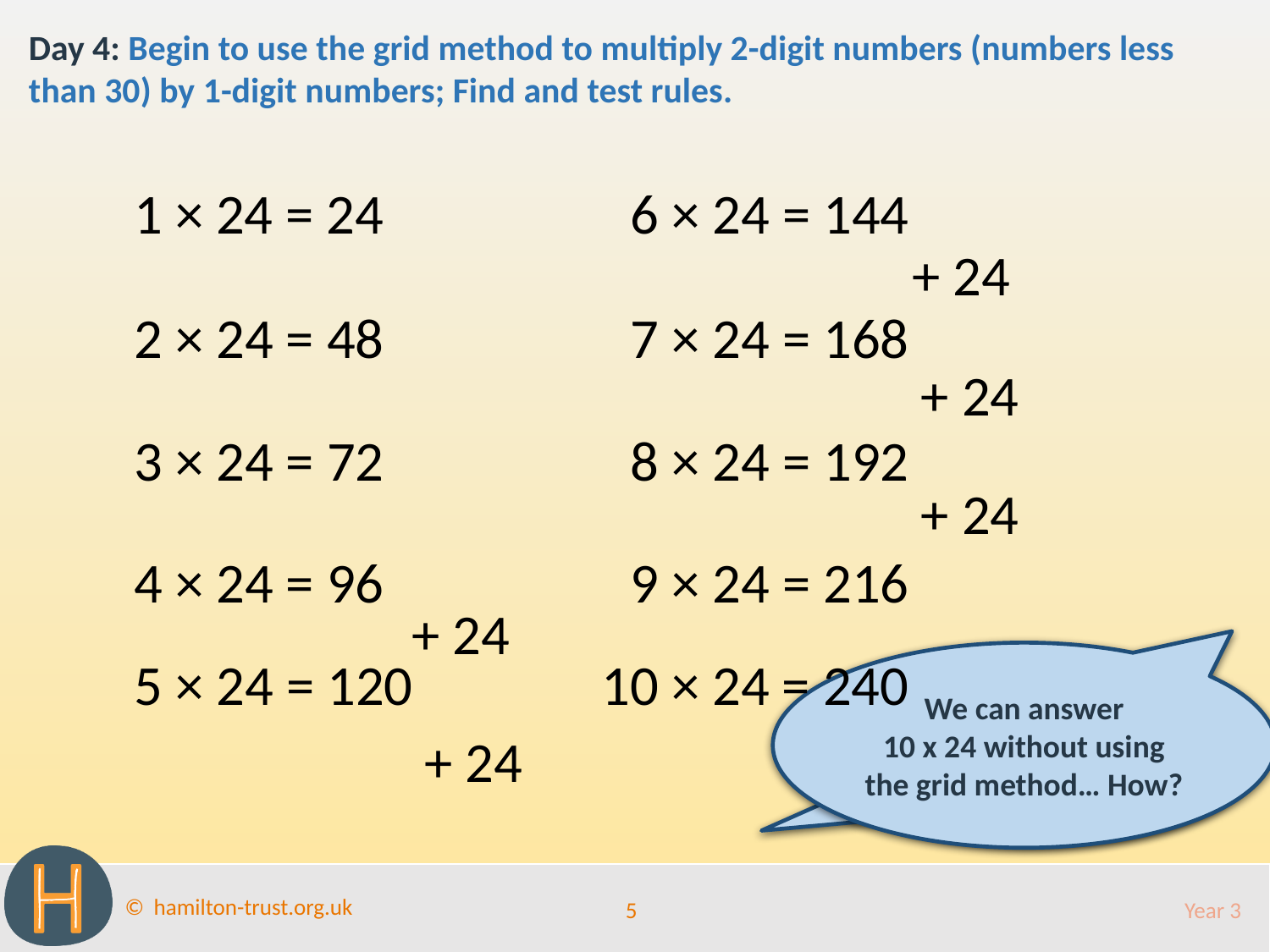

Day 4: Begin to use the grid method to multiply 2-digit numbers (numbers less than 30) by 1-digit numbers; Find and test rules.
6 × 24 = 144
1 × 24 = 24
+ 24
7 × 24 = 168
2 × 24 = 48
+ 24
8 × 24 = 192
3 × 24 = 72
+ 24
9 × 24 = 216
4 × 24 = 96
+ 24
5 × 24 = 120
10 × 24 = 240
We can answer
10 x 24 without using the grid method… How?
Let’s add 24 each time and check our answers.
+ 24
5
Year 3